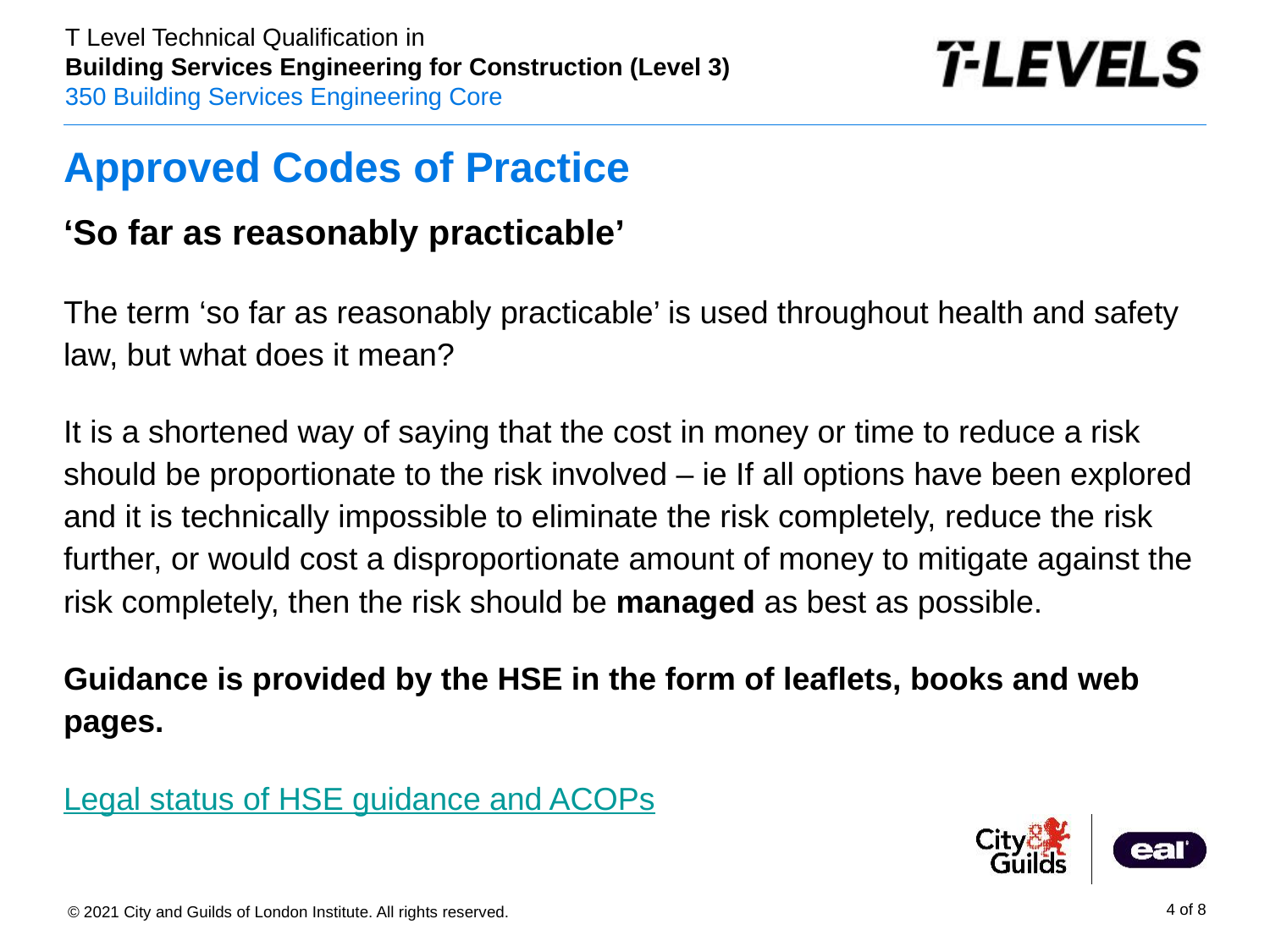

# Approved Codes of Practice
‘So far as reasonably practicable’
The term ‘so far as reasonably practicable’ is used throughout health and safety law, but what does it mean?
It is a shortened way of saying that the cost in money or time to reduce a risk should be proportionate to the risk involved – ie If all options have been explored and it is technically impossible to eliminate the risk completely, reduce the risk further, or would cost a disproportionate amount of money to mitigate against the risk completely, then the risk should be managed as best as possible.
Guidance is provided by the HSE in the form of leaflets, books and web pages.
Legal status of HSE guidance and ACOPs